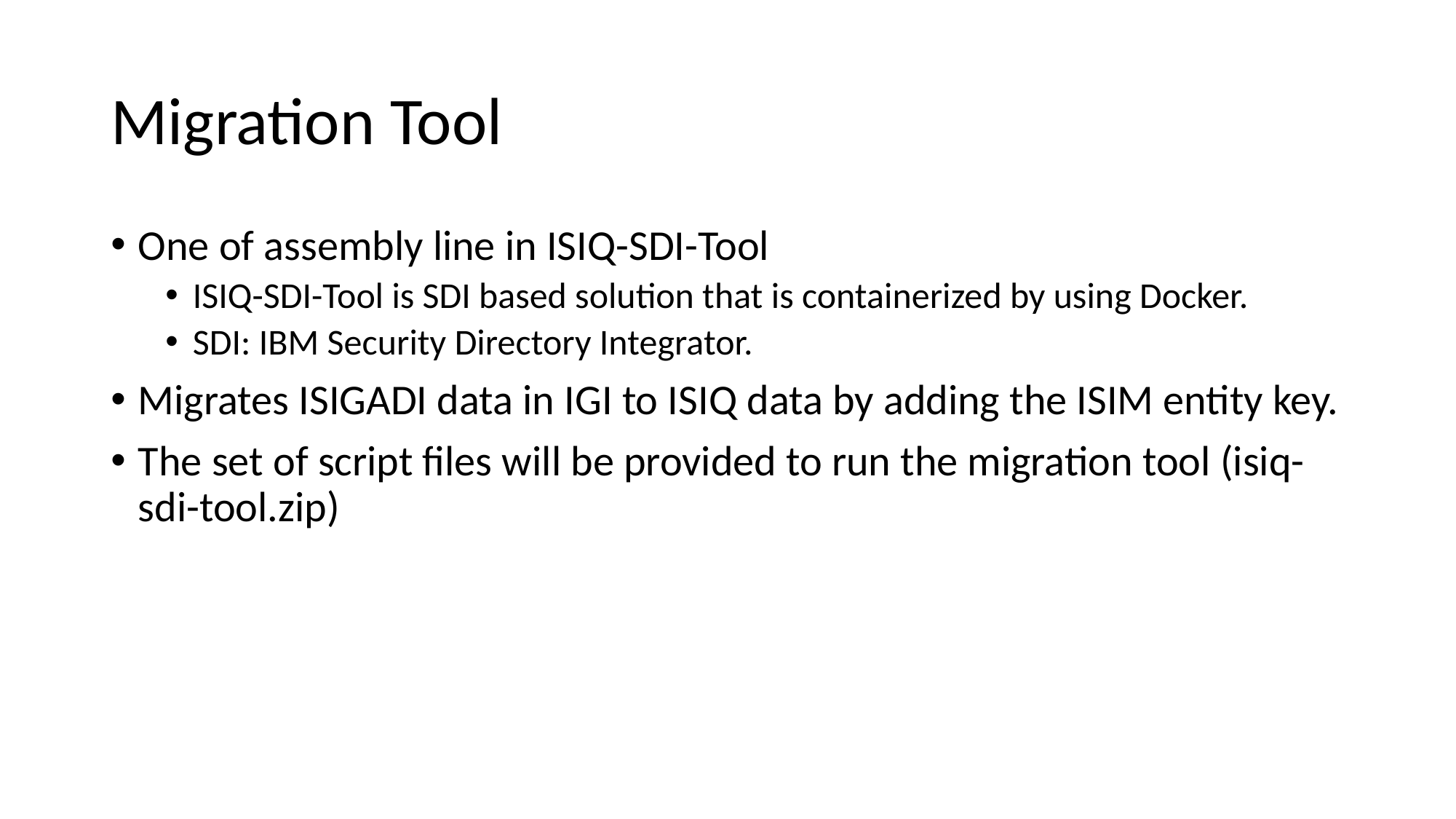

# Migration Tool
One of assembly line in ISIQ-SDI-Tool
ISIQ-SDI-Tool is SDI based solution that is containerized by using Docker.
SDI: IBM Security Directory Integrator.
Migrates ISIGADI data in IGI to ISIQ data by adding the ISIM entity key.
The set of script files will be provided to run the migration tool (isiq-sdi-tool.zip)